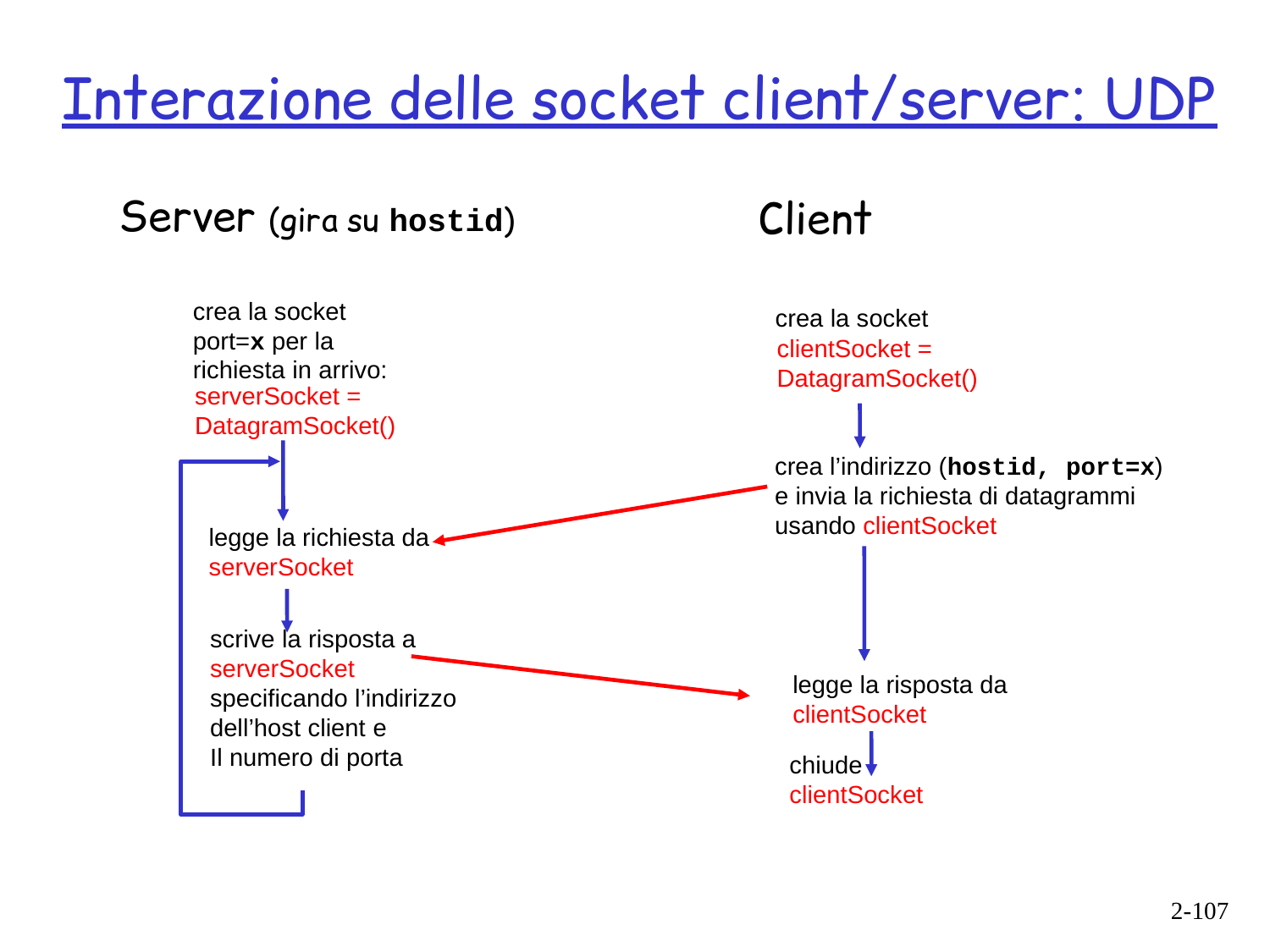

# Interazione delle socket client/server: UDP
Server (gira su hostid)
Client
crea la socket

clientSocket =
DatagramSocket()

crea l’indirizzo (hostid, port=x)
e invia la richiesta di datagrammi
usando clientSocket

crea la socket
port=x per la
richiesta in arrivo:
serverSocket =
DatagramSocket()

legge la richiesta da
serverSocket

chiude
clientSocket

legge la risposta da
clientSocket

scrive la risposta a
serverSocket
specificando l’indirizzo
dell’host client e
Il numero di porta

2-107